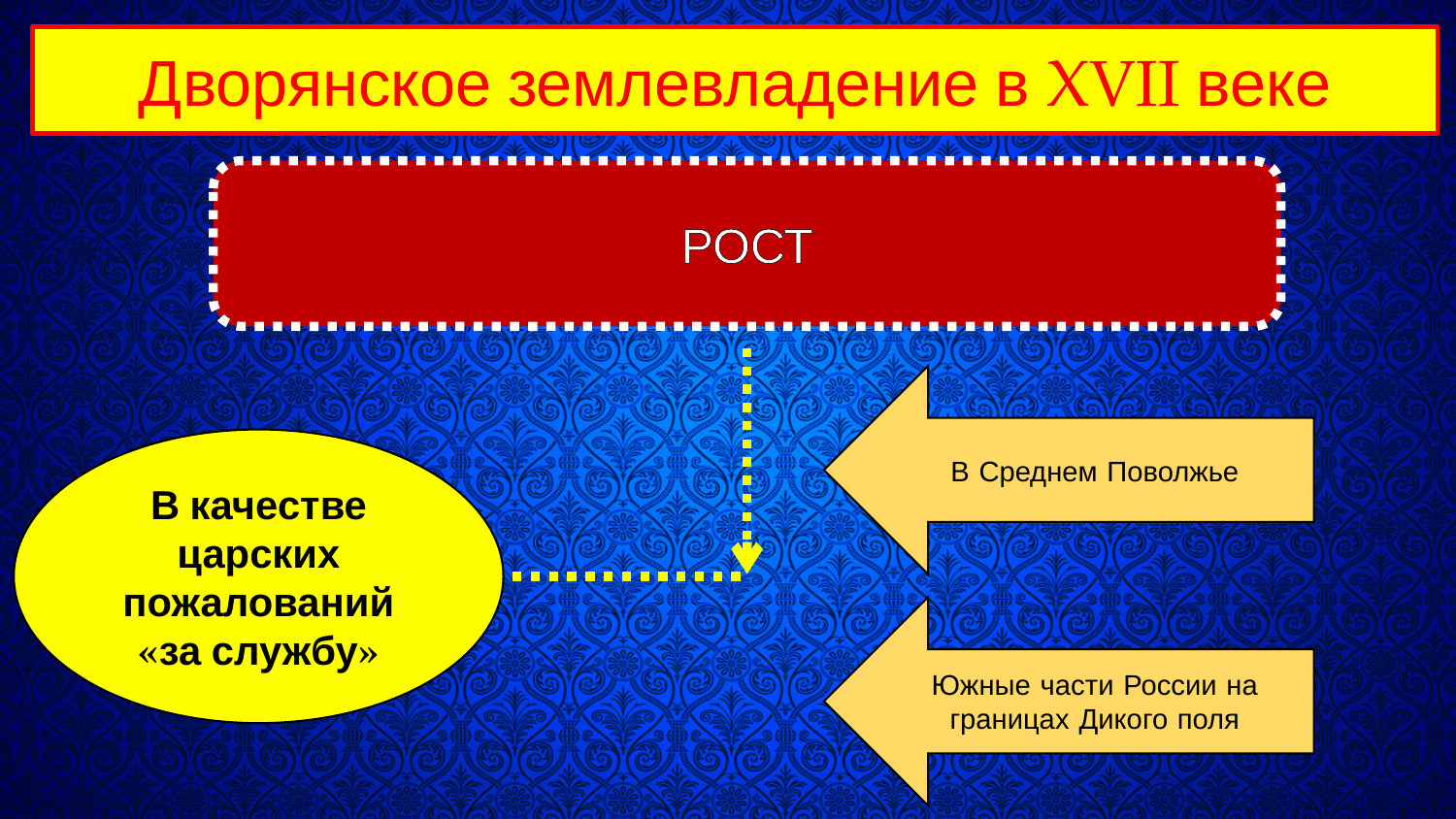

Дворянское землевладение в XVII веке

РОСТ
В Среднем Поволжье
В качестве царских пожалований «за службу»
Южные части России на границах Дикого поля